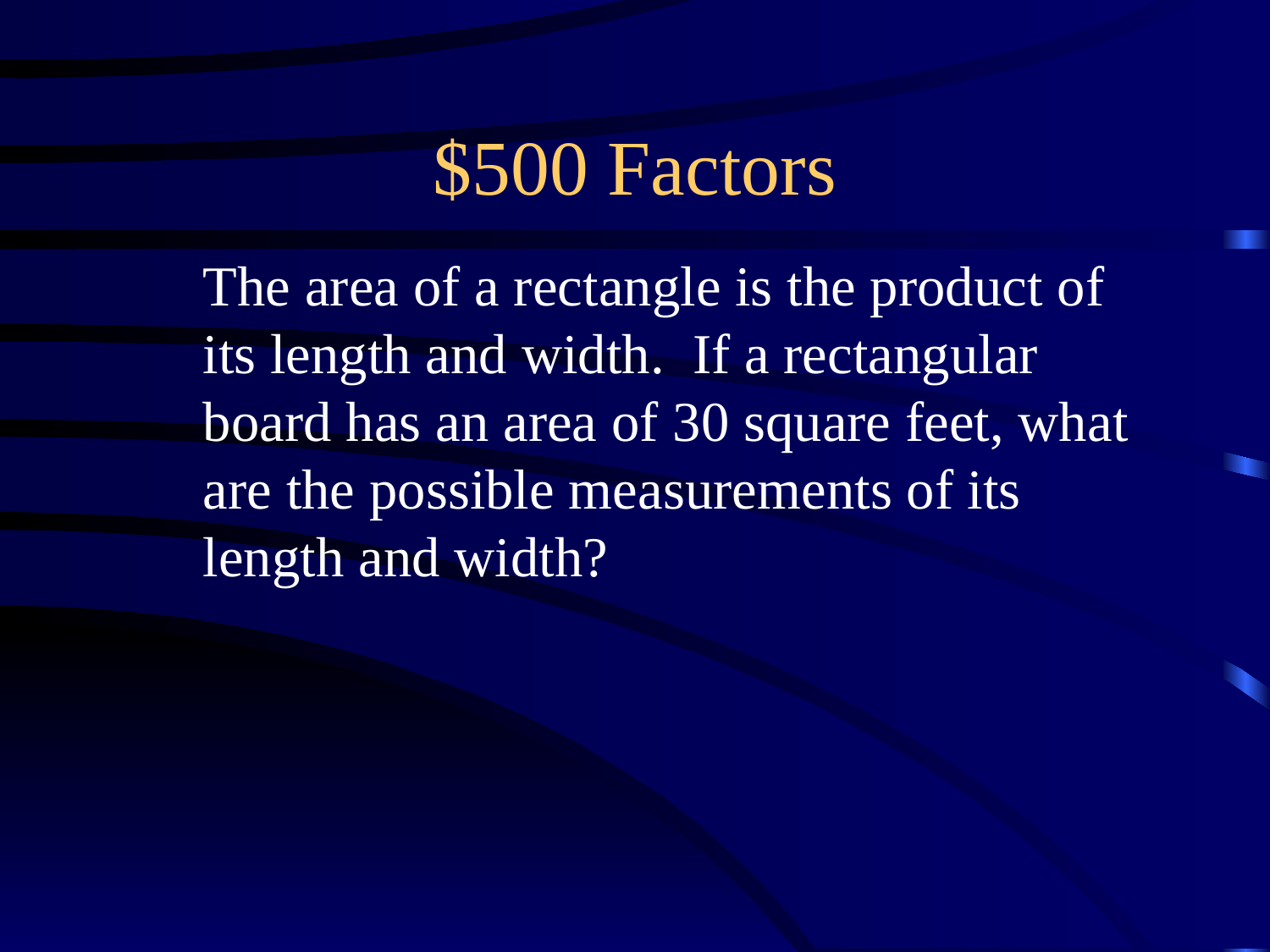

# $500 Factors
The area of a rectangle is the product of its length and width.  If a rectangular board has an area of 30 square feet, what are the possible measurements of its length and width?